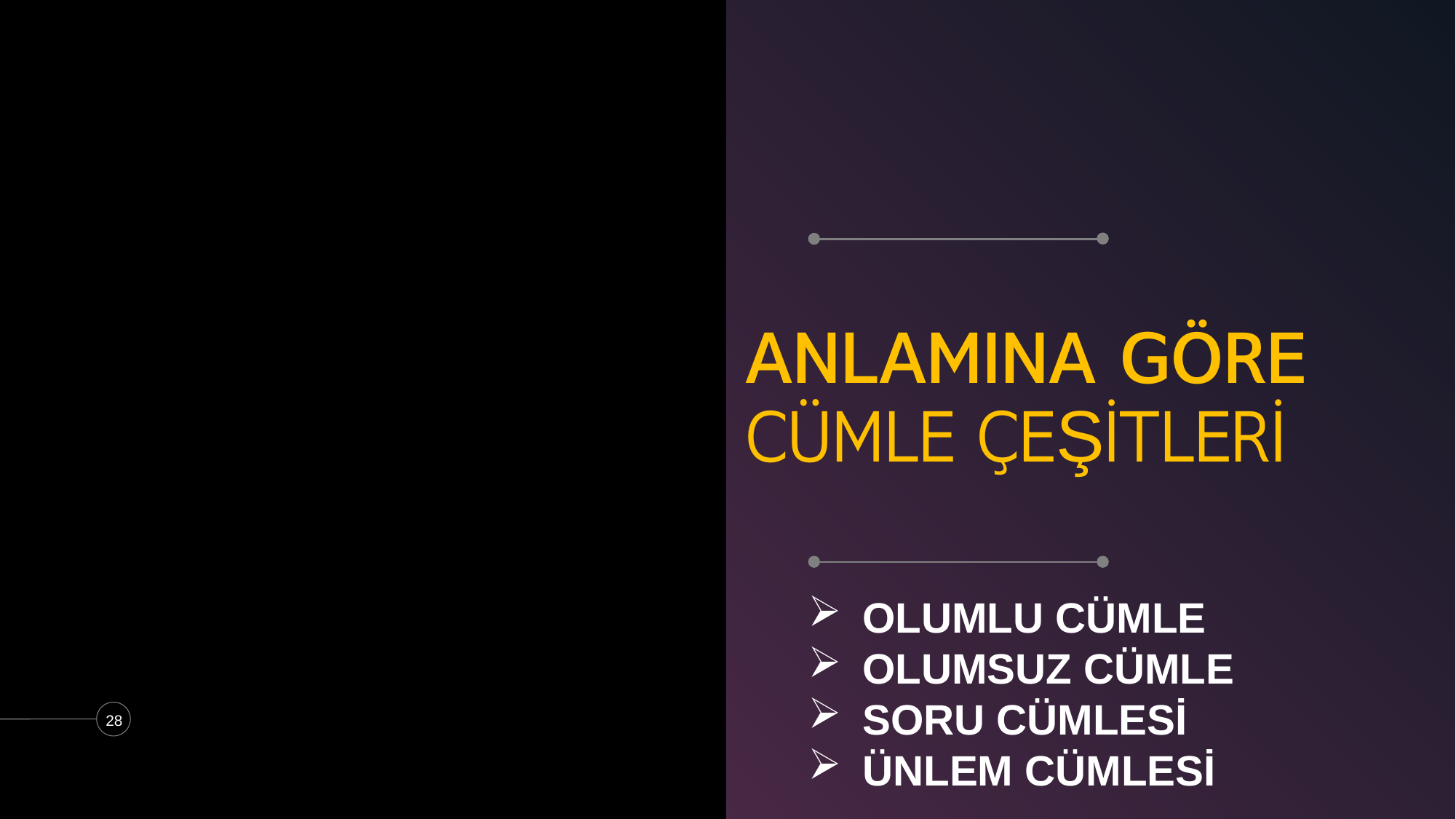

# ANLAMINA GÖRE CÜMLE ÇEŞİTLERİ
OLUMLU CÜMLE
OLUMSUZ CÜMLE
SORU CÜMLESİ
ÜNLEM CÜMLESİ
28